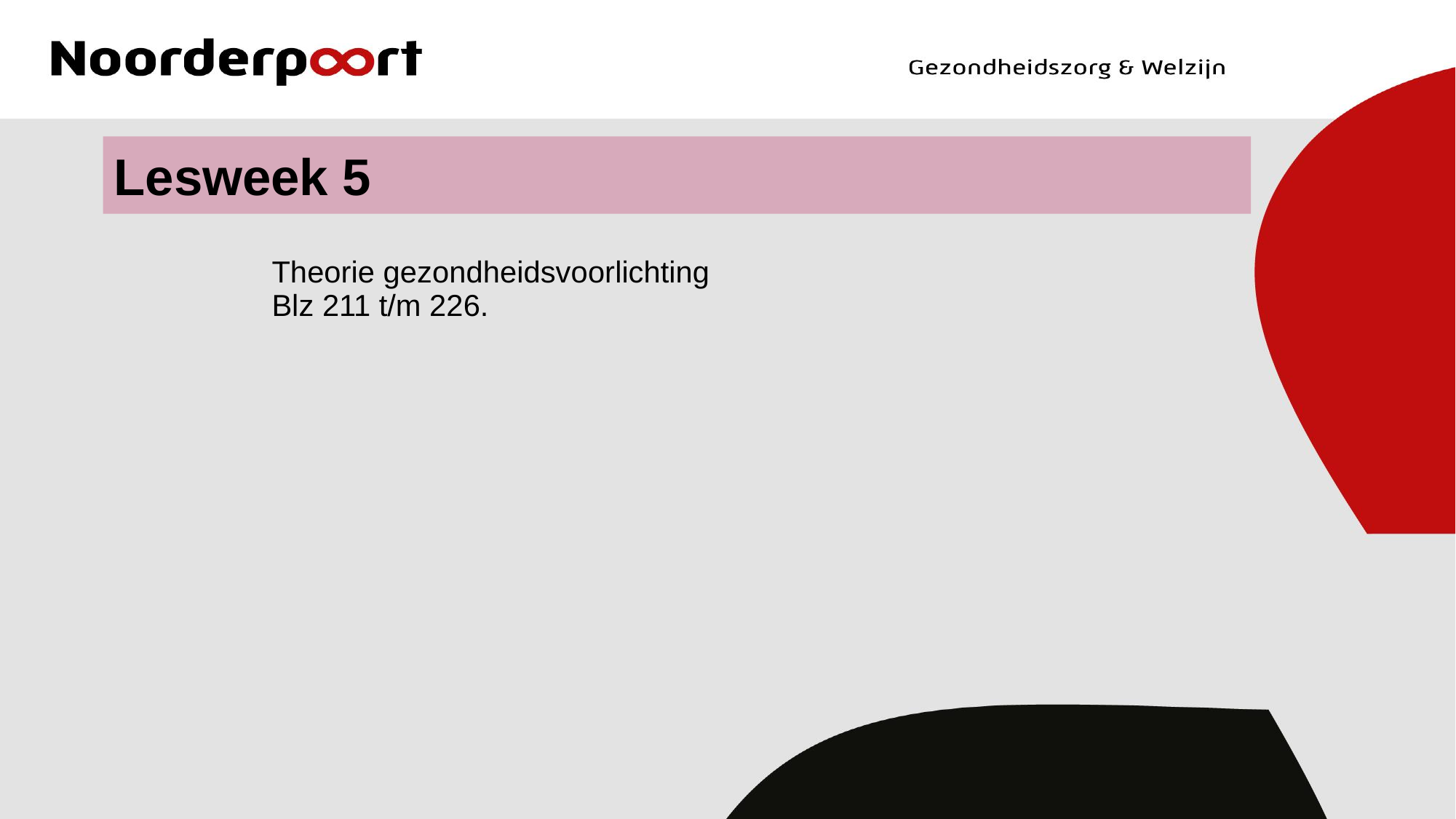

# Lesweek 5
Theorie gezondheidsvoorlichting
Blz 211 t/m 226.